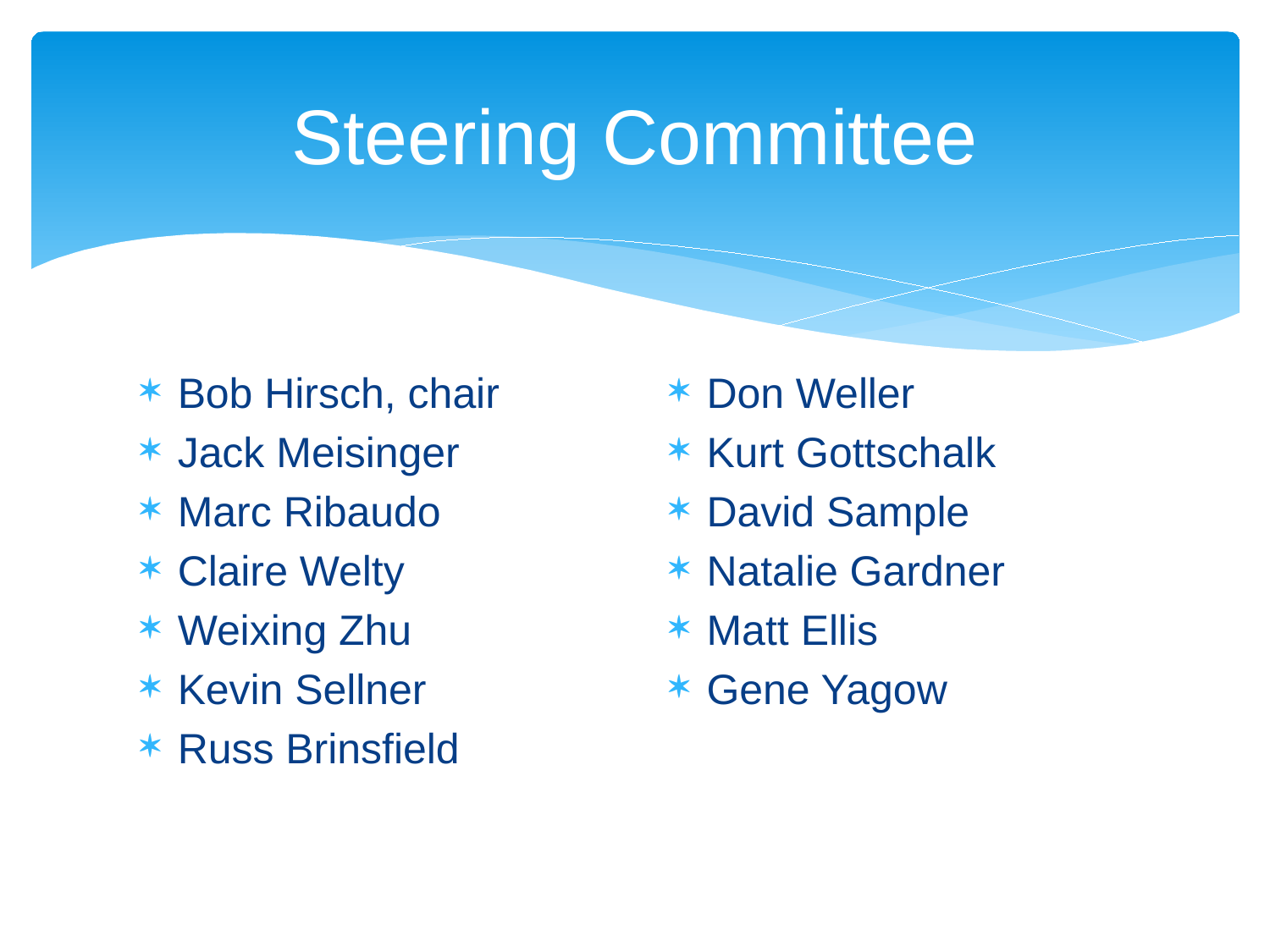

# Steering Committee
Bob Hirsch, chair
Jack Meisinger
Marc Ribaudo
Claire Welty
Weixing Zhu
Kevin Sellner
Russ Brinsfield

Don Weller
Kurt Gottschalk
David Sample
Natalie Gardner
Matt Ellis
Gene Yagow